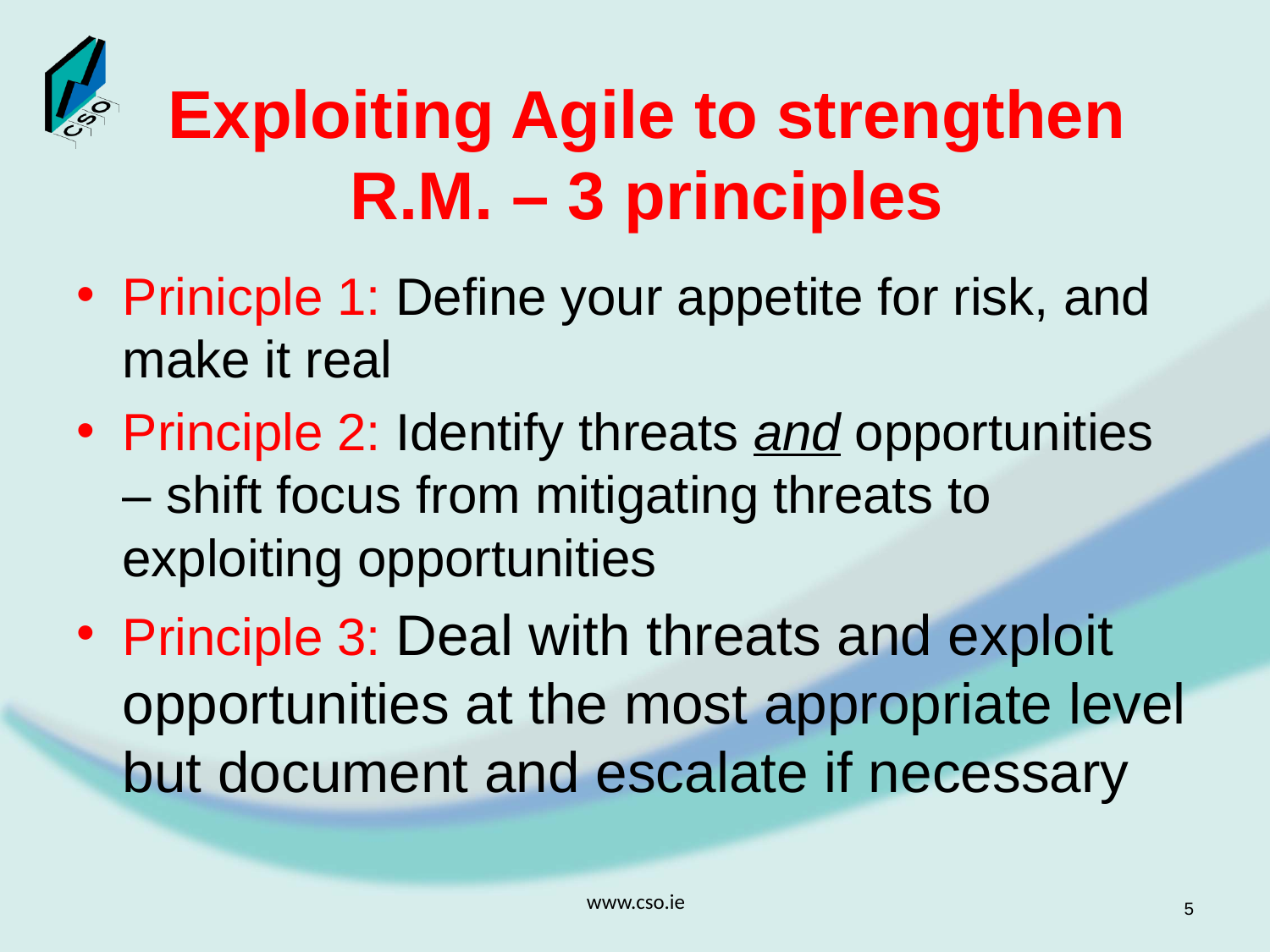

# Exploiting Agile to strengthen R.M. – 3 principles
Prinicple 1: Define your appetite for risk, and make it real
Principle 2: Identify threats and opportunities – shift focus from mitigating threats to exploiting opportunities
Principle 3: Deal with threats and exploit opportunities at the most appropriate level but document and escalate if necessary
www.cso.ie
5